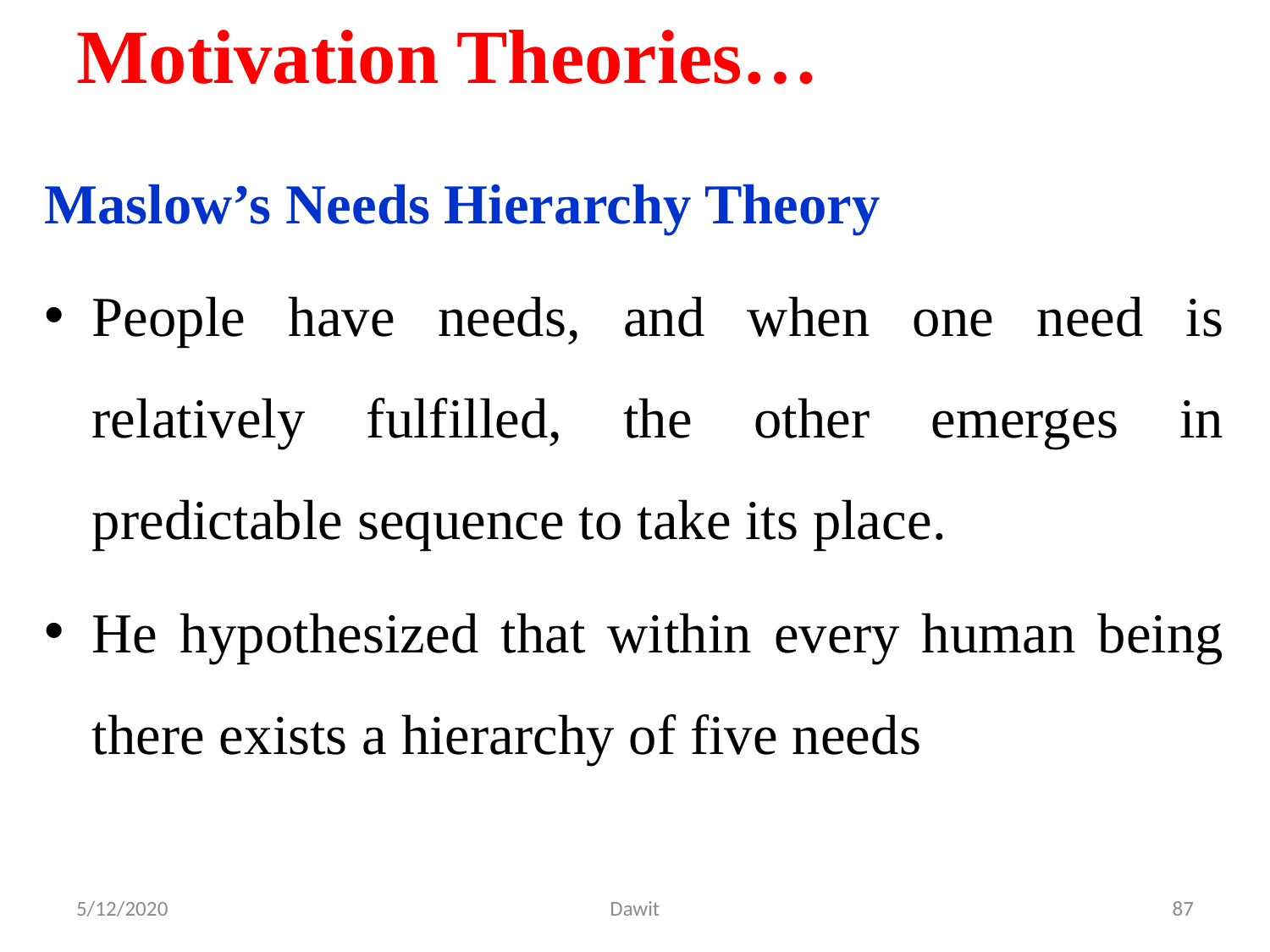

# Motivation Theories…
Maslow’s Needs Hierarchy Theory
People have needs, and when one need is relatively fulfilled, the other emerges in predictable sequence to take its place.
He hypothesized that within every human being there exists a hierarchy of five needs

5/12/2020
Dawit
87